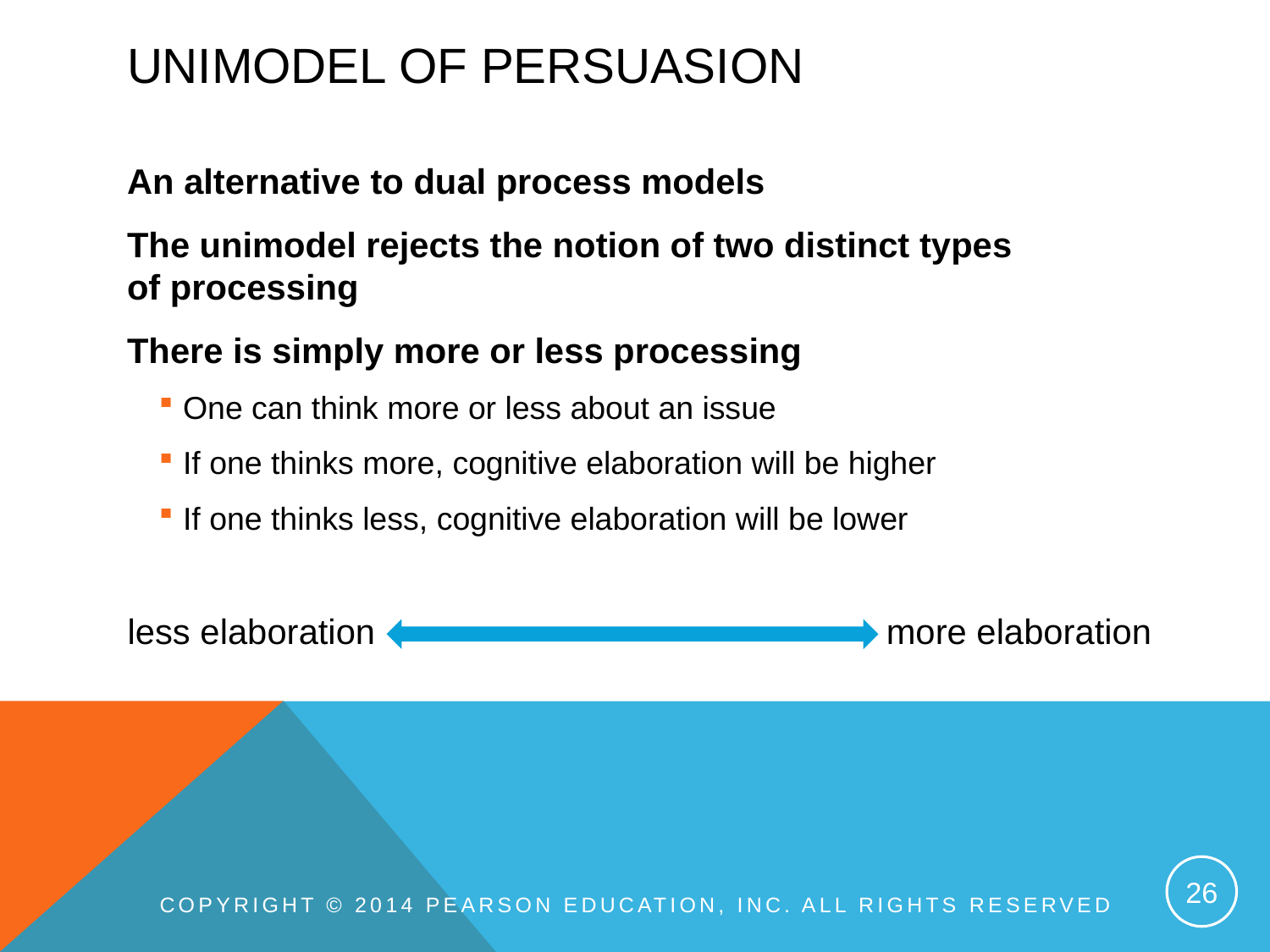

# Unimodel of persuasion
An alternative to dual process models
The unimodel rejects the notion of two distinct types of processing
There is simply more or less processing
One can think more or less about an issue
If one thinks more, cognitive elaboration will be higher
If one thinks less, cognitive elaboration will be lower

less elaboration
more elaboration

26
Copyright © 2014 Pearson Education, Inc. All rights reserved